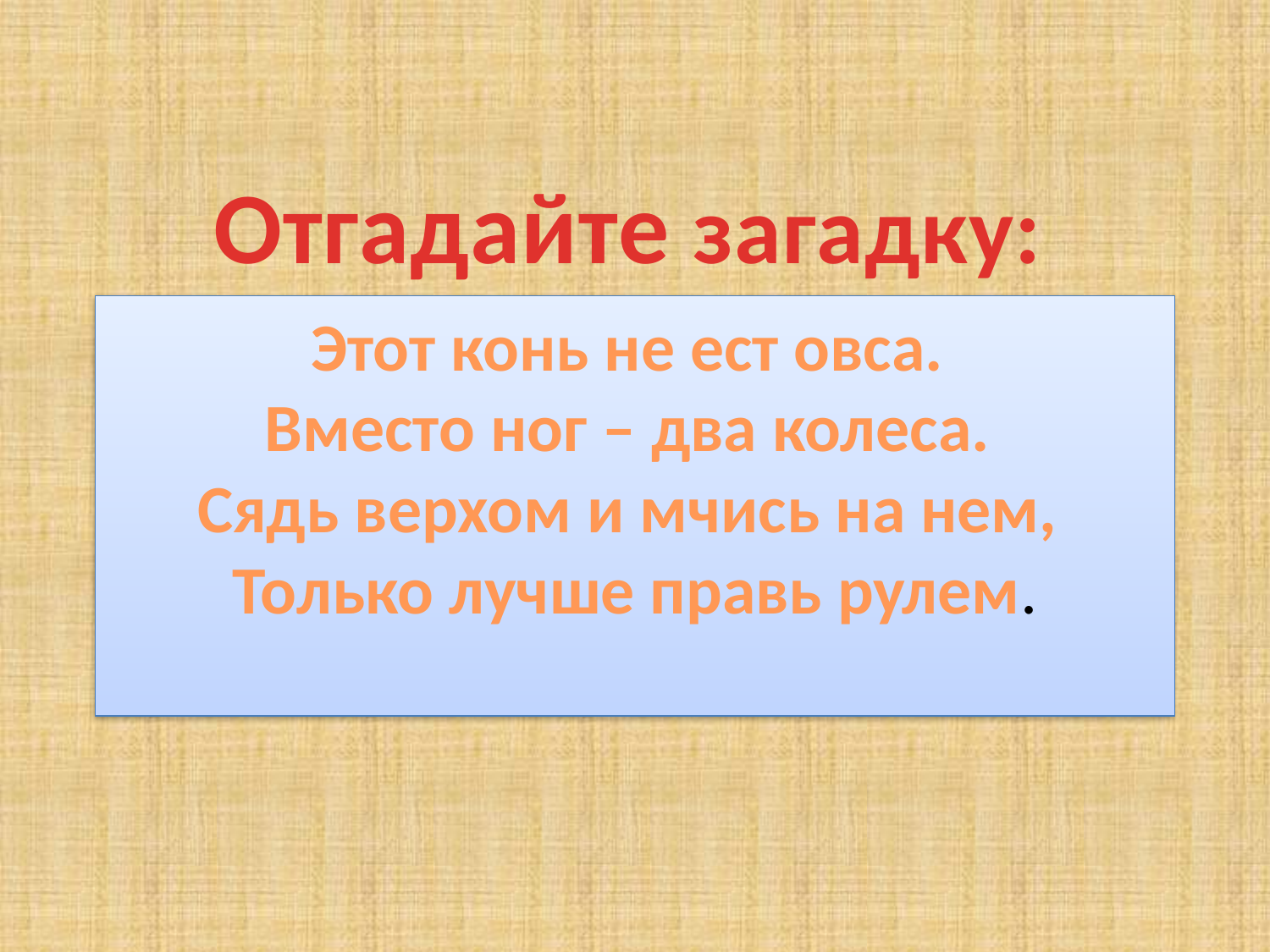

Отгадайте загадку:
# Этот конь не ест овса.  Вместо ног – два колеса.  Сядь верхом и мчись на нем,  Только лучше правь рулем.